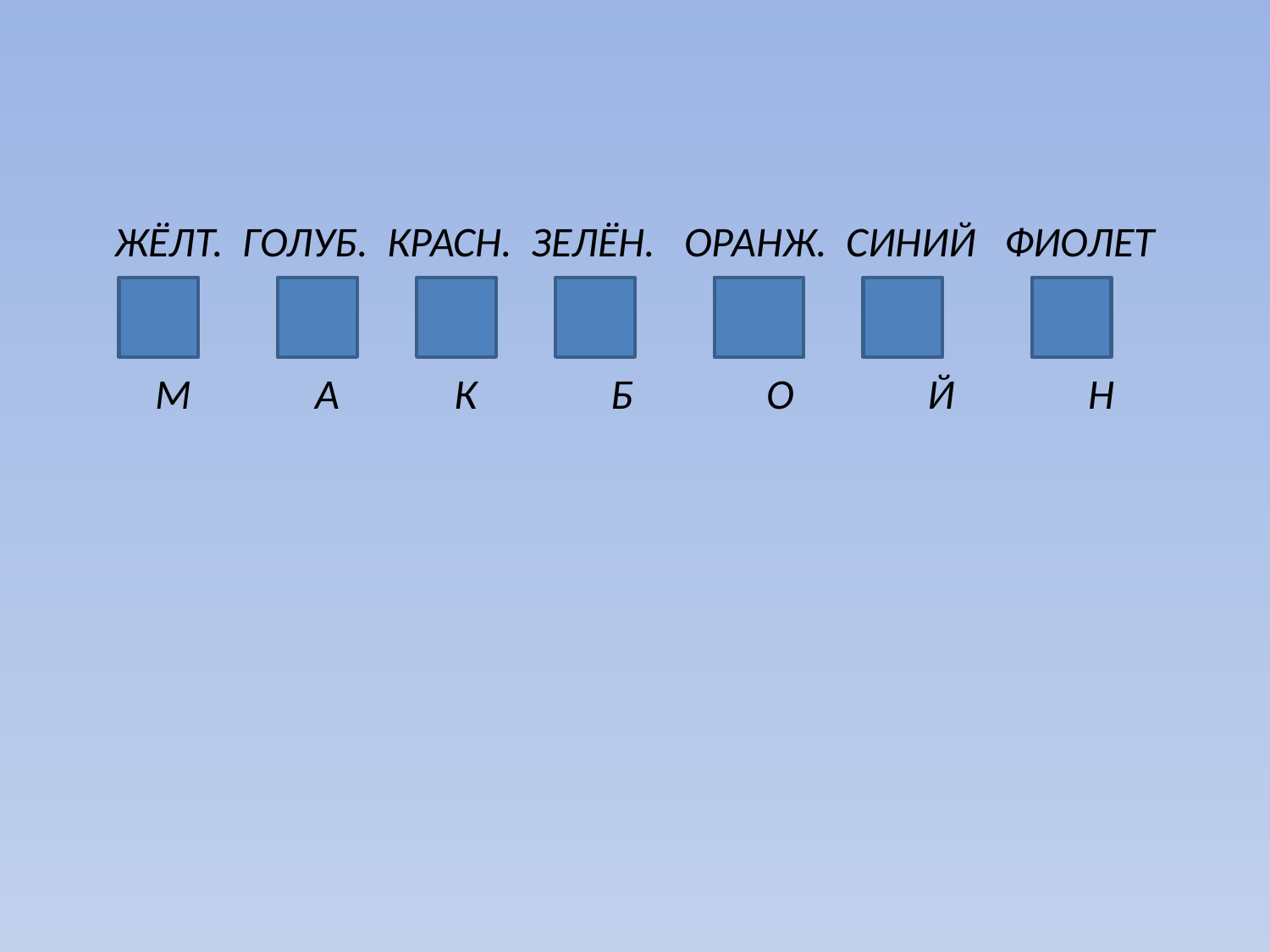

# ЖЁЛТ.  ГОЛУБ.  КРАСН.  ЗЕЛЁН.   ОРАНЖ.  СИНИЙ   ФИОЛЕТ М             А            К              Б              О              Й              Н